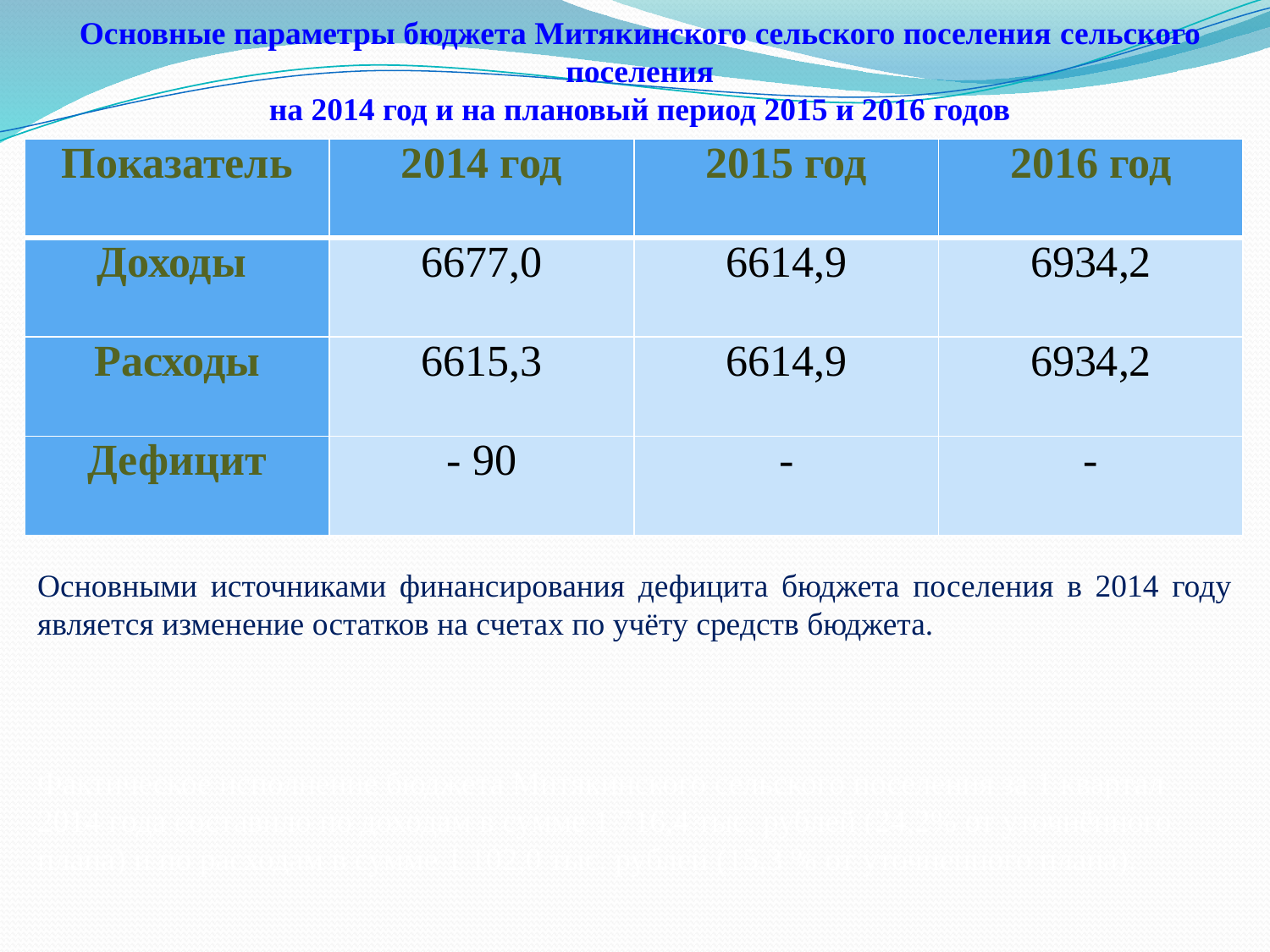

Основные параметры бюджета Митякинского сельского поселения сельского поселения
на 2014 год и на плановый период 2015 и 2016 годов
| Показатель | 2014 год | 2015 год | 2016 год |
| --- | --- | --- | --- |
| Доходы | 6677,0 | 6614,9 | 6934,2 |
| Расходы | 6615,3 | 6614,9 | 6934,2 |
| Дефицит | - 90 | - | - |
Основными источниками финансирования дефицита бюджета поселения в 2014 году является изменение остатков на счетах по учёту средств бюджета.
Фактическое исполнение бюджета Митякинского сельского поселения за 1 квартал  2014 года составило по доходам в сумме 1 716,4 тыс. рублей (24,2% от уточнённого плана) и по расходам в сумме 1 102,0 тыс. рублей (15,3 % от уточненного плана).